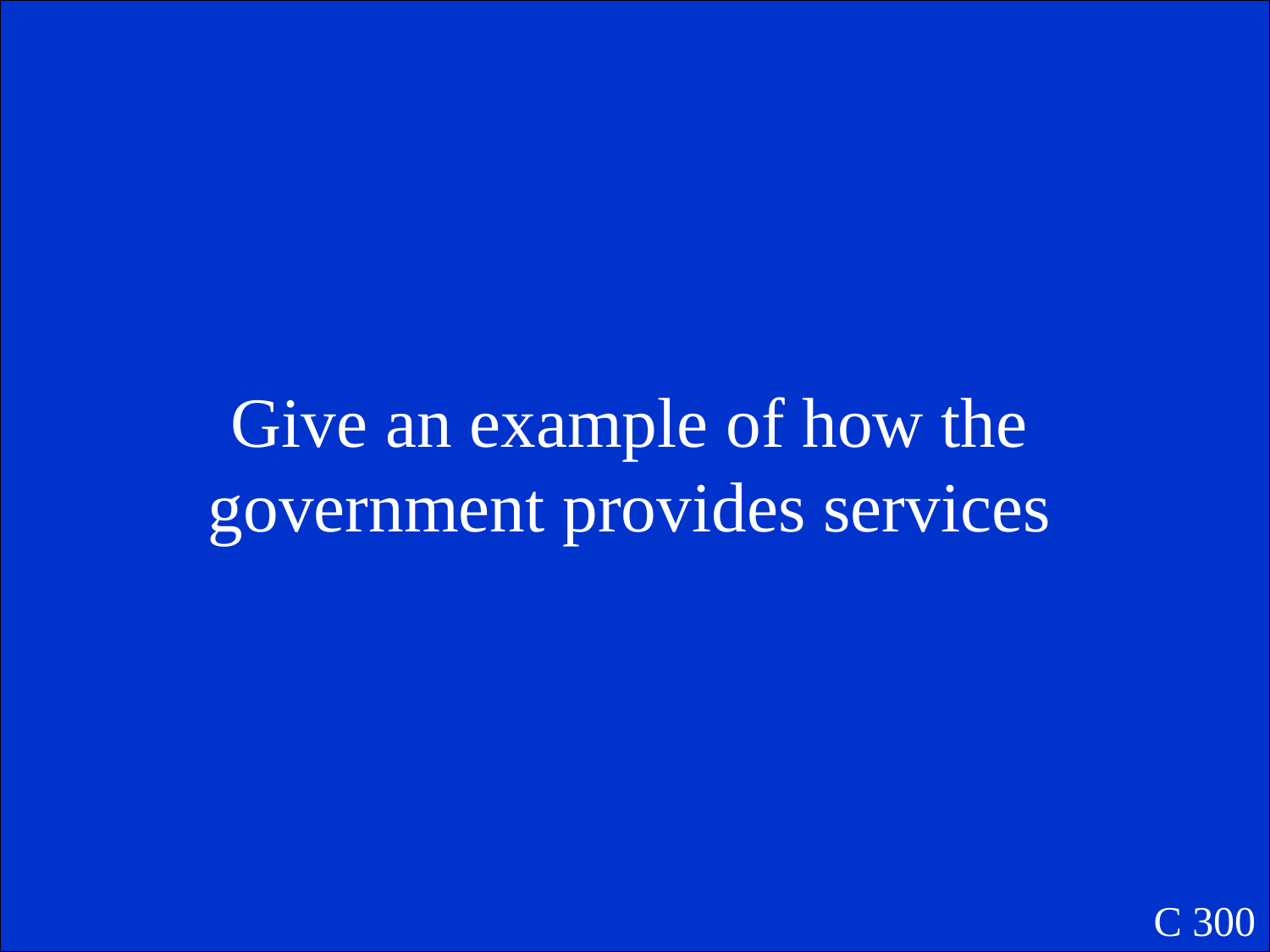

Give an example of how the government provides services
C 300